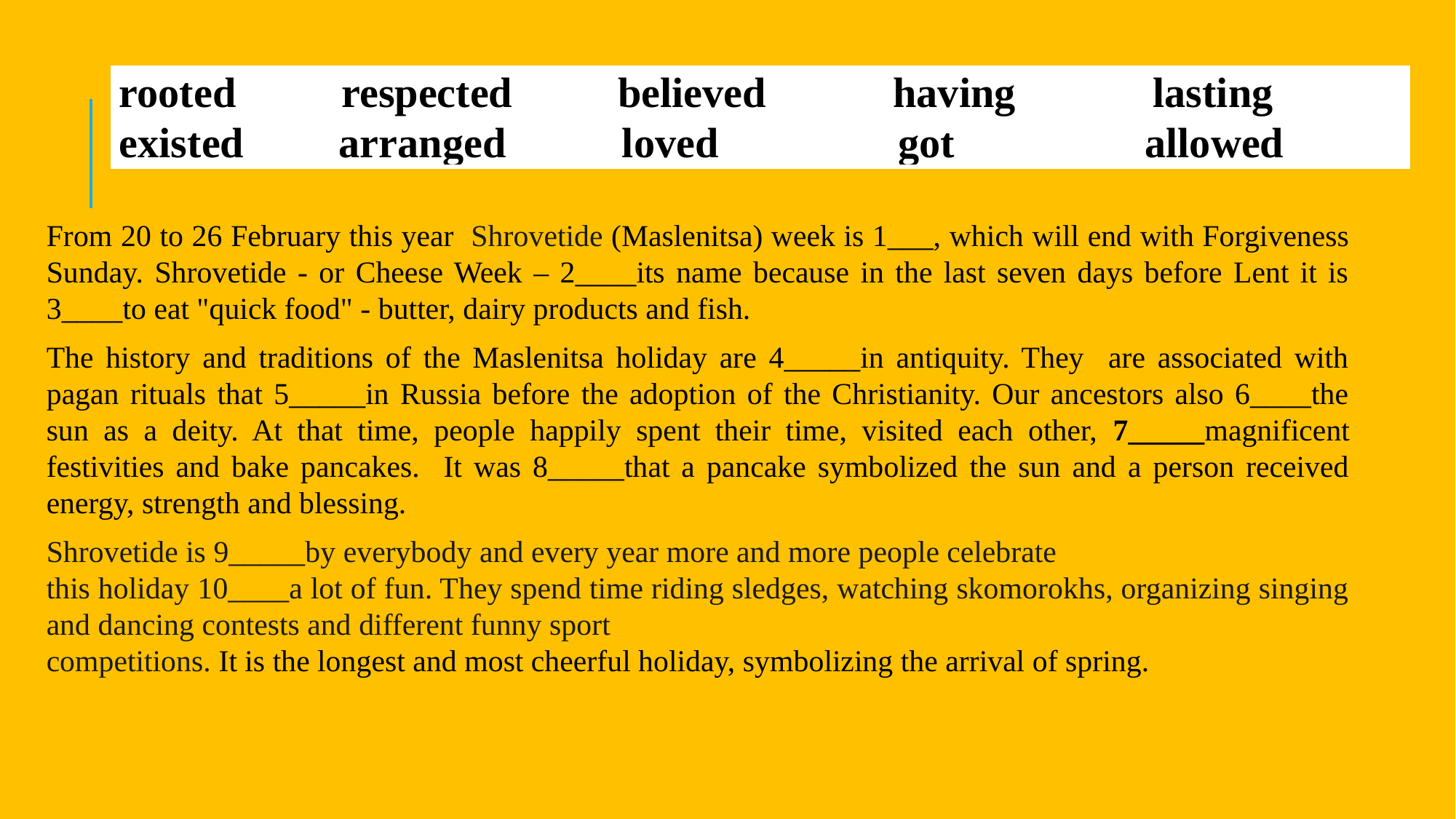

| rooted respected believed having lasting existed arranged loved got allowed |
| --- |
From 20 to 26 February this year  Shrovetide (Maslenitsa) week is 1___, which will end with Forgiveness Sunday. Shrovetide - or Cheese Week – 2____its name because in the last seven days before Lent it is 3____to eat "quick food" - butter, dairy products and fish.
The history and traditions of the Maslenitsa holiday are 4_____in antiquity. They  are associated with pagan rituals that 5_____in Russia before the adoption of the Christianity. Our ancestors also 6____the sun as a deity. At that time, people happily spent their time, visited each other, 7_____magnificent festivities and bake pancakes.  It was 8_____that a pancake symbolized the sun and a person received energy, strength and blessing.
Shrovetide is 9_____by everybody and every year more and more people celebrate
this holiday 10____a lot of fun. They spend time riding sledges, watching skomorokhs, organizing singing and dancing contests and different funny sport
competitions. It is the longest and most cheerful holiday, symbolizing the arrival of spring.